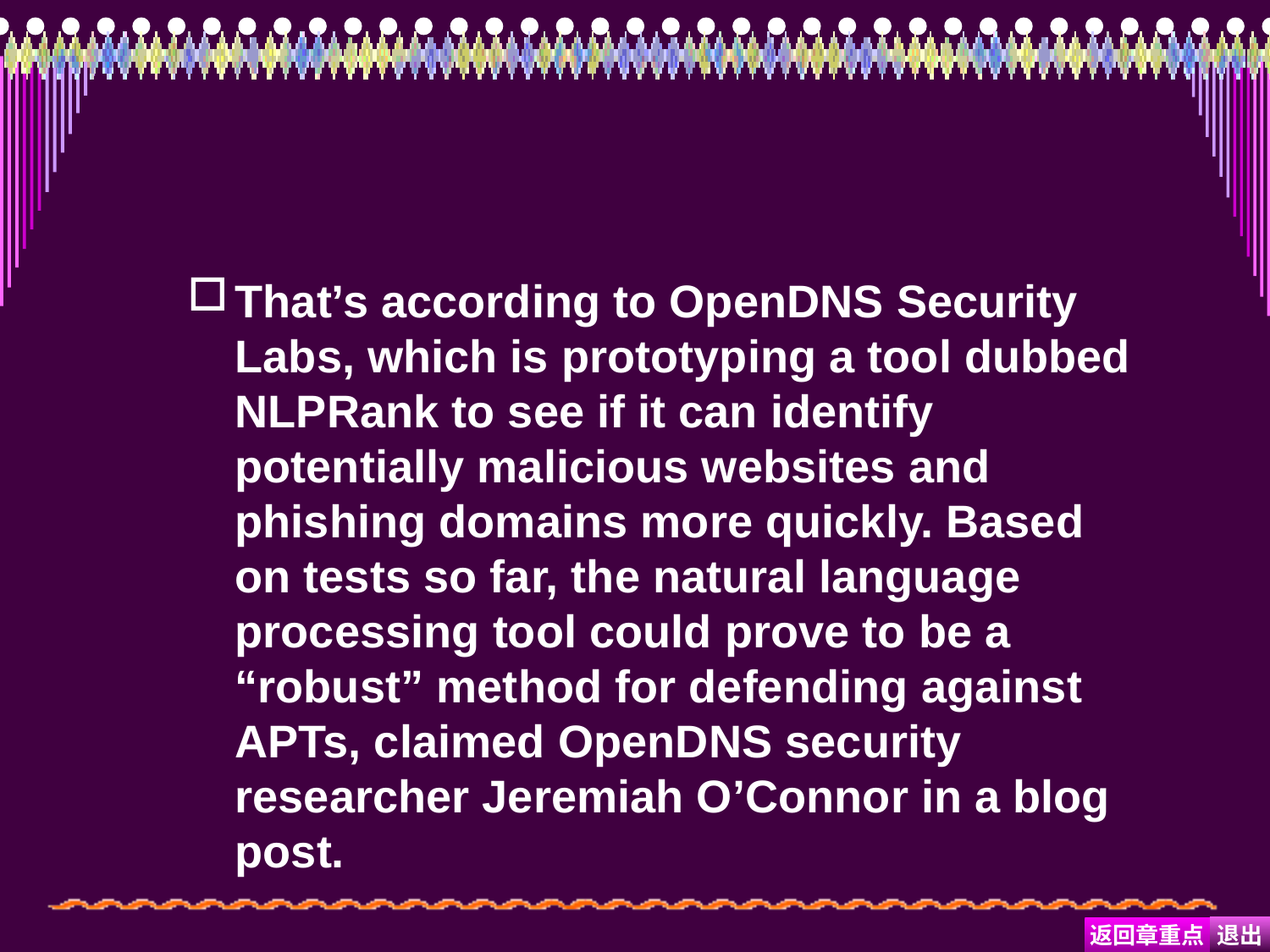

#
That’s according to OpenDNS Security Labs, which is prototyping a tool dubbed NLPRank to see if it can identify potentially malicious websites and phishing domains more quickly. Based on tests so far, the natural language processing tool could prove to be a “robust” method for defending against APTs, claimed OpenDNS security researcher Jeremiah O’Connor in a blog post.